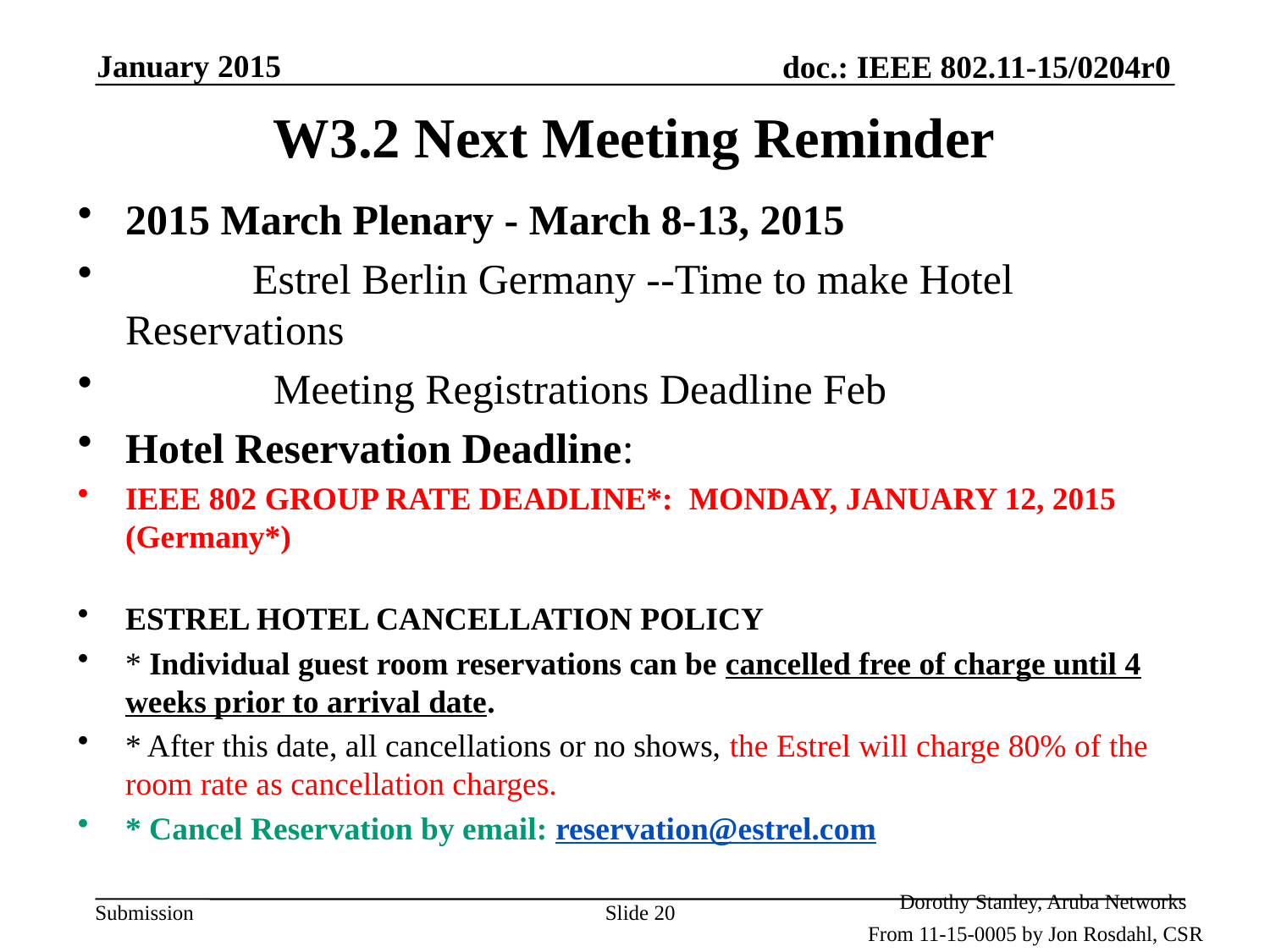

January 2015
# W3.2 Next Meeting Reminder
2015 March Plenary - March 8-13, 2015
	Estrel Berlin Germany --Time to make Hotel Reservations
	  Meeting Registrations Deadline Feb
Hotel Reservation Deadline:
IEEE 802 GROUP RATE DEADLINE*:  MONDAY, JANUARY 12, 2015 (Germany*)
ESTREL HOTEL CANCELLATION POLICY
* Individual guest room reservations can be cancelled free of charge until 4 weeks prior to arrival date.
* After this date, all cancellations or no shows, the Estrel will charge 80% of the room rate as cancellation charges.
* Cancel Reservation by email: reservation@estrel.com

Dorothy Stanley, Aruba Networks
Slide 20
From 11-15-0005 by Jon Rosdahl, CSR